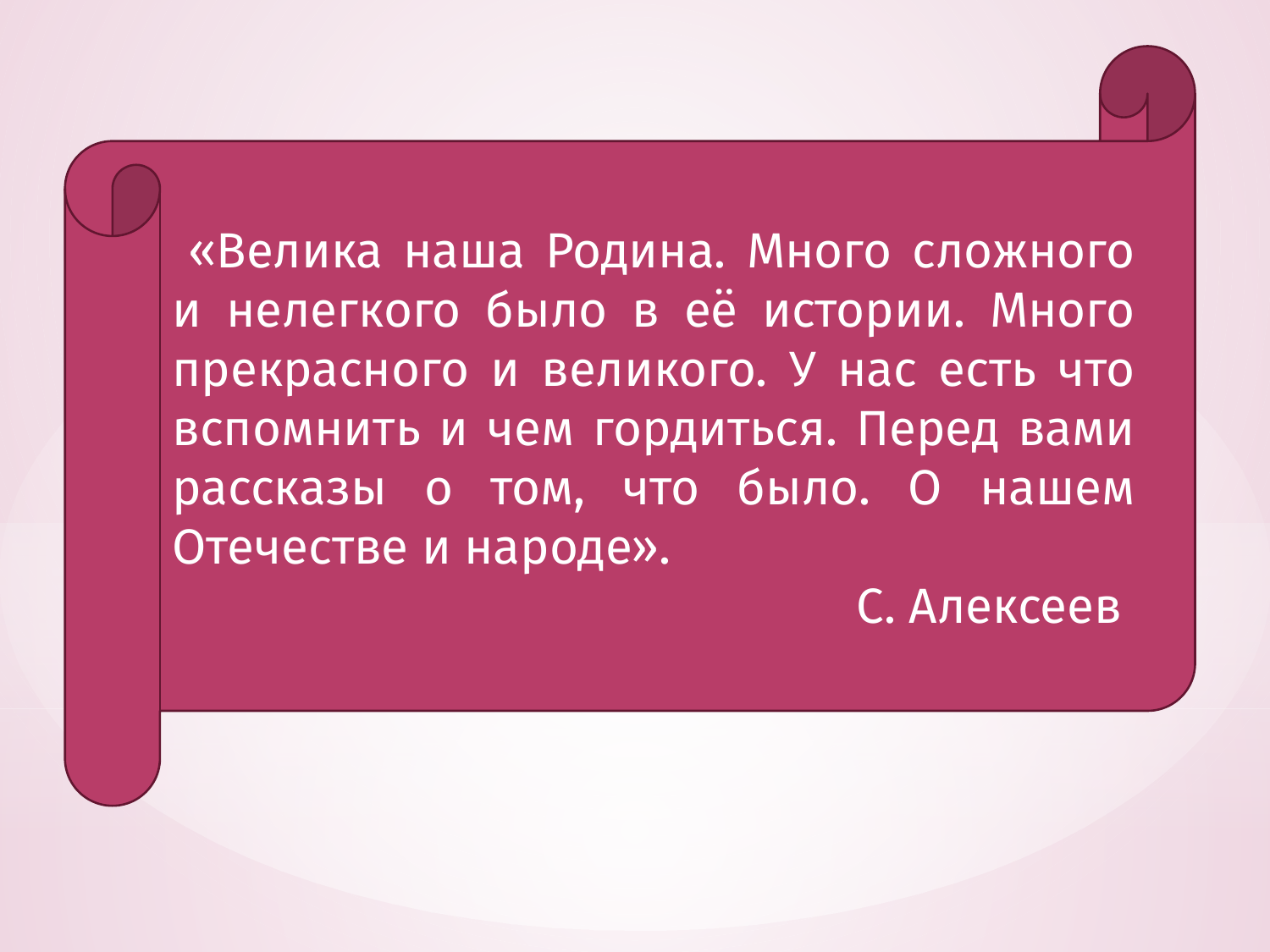

«Велика наша Родина. Много сложного и нелегкого было в её истории. Много прекрасного и великого. У нас есть что вспомнить и чем гордиться. Перед вами рассказы о том, что было. О нашем Отечестве и народе».
 С. Алексеев